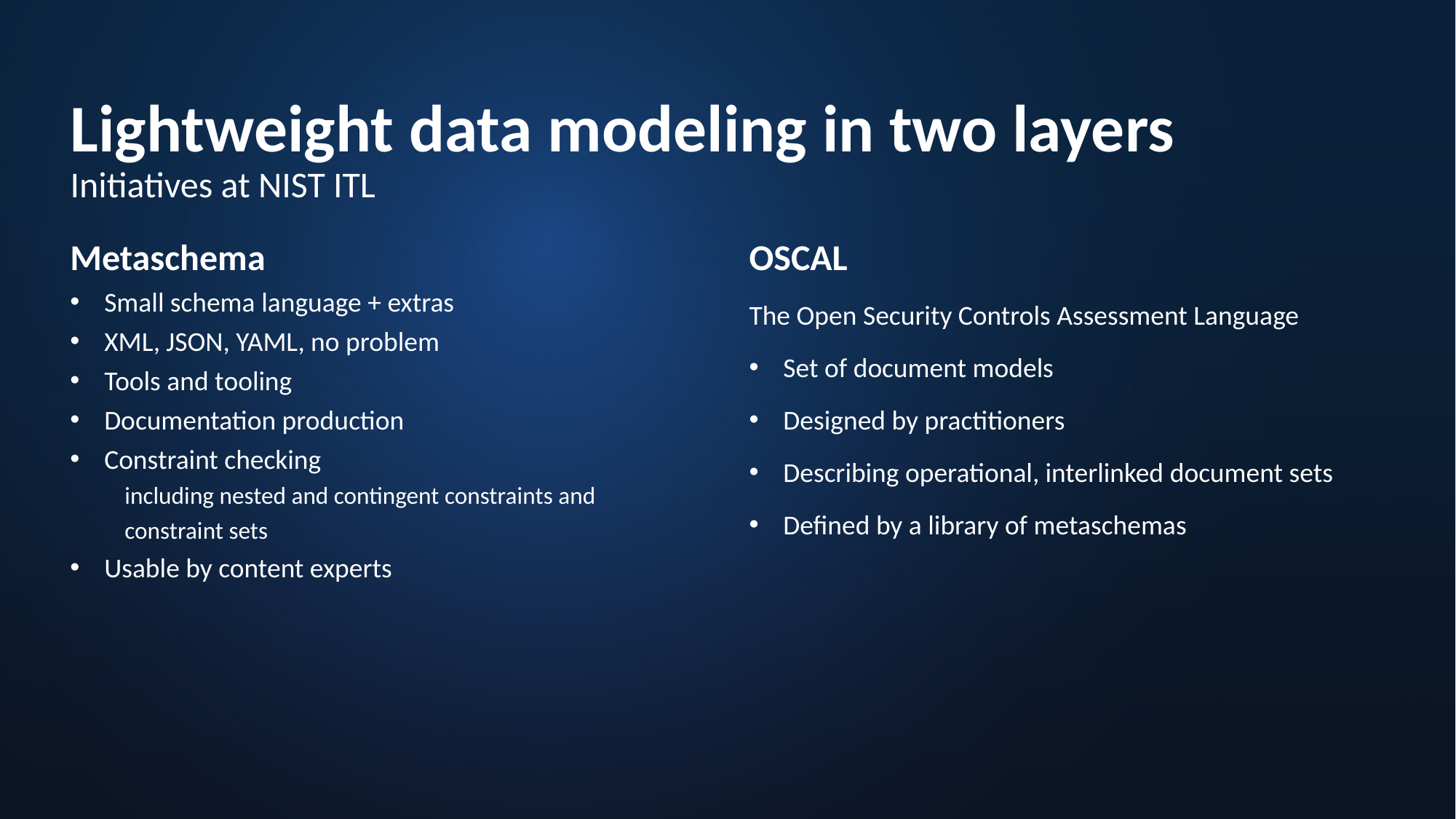

# Lightweight data modeling in two layers Initiatives at NIST ITL
Metaschema
Small schema language + extras
XML, JSON, YAML, no problem
Tools and tooling
Documentation production
Constraint checking
including nested and contingent constraints and constraint sets
Usable by content experts
OSCAL
The Open Security Controls Assessment Language
Set of document models
Designed by practitioners
Describing operational, interlinked document sets
Defined by a library of metaschemas